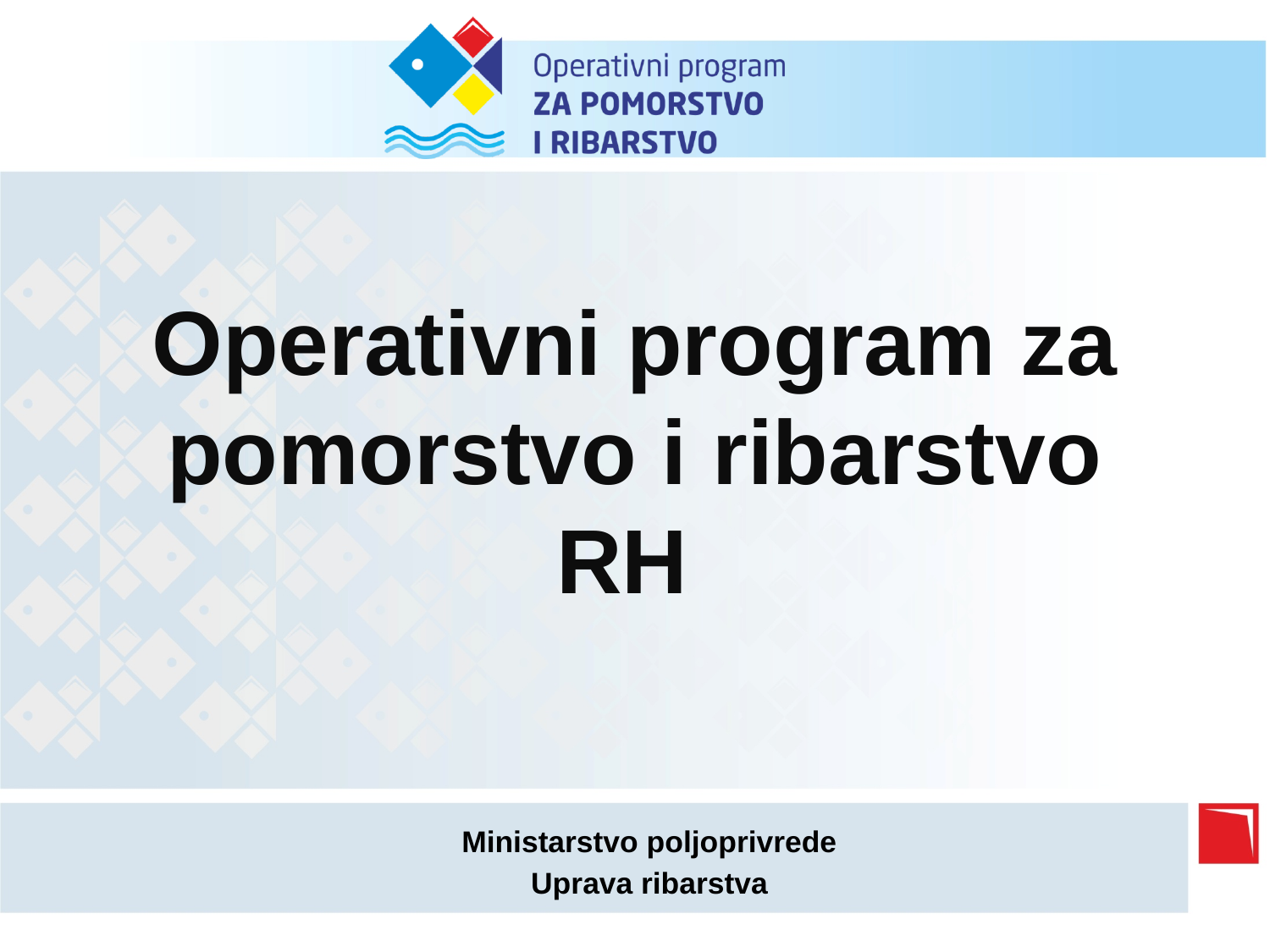

# Operativni program za pomorstvo i ribarstvo RH
Ministarstvo poljoprivrede
Uprava ribarstva